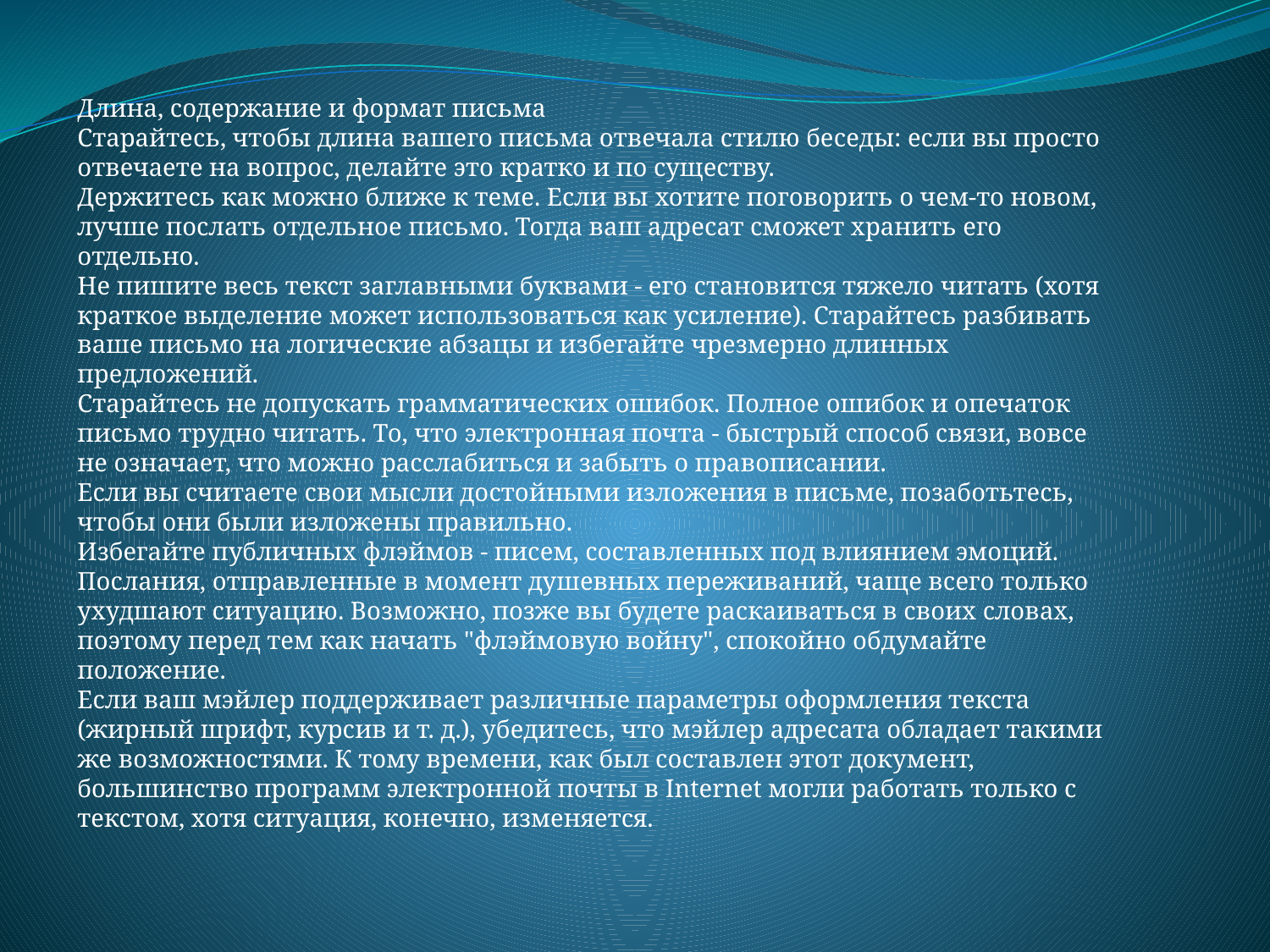

Длина, содержание и формат письма
Старайтесь, чтобы длина вашего письма отвечала стилю беседы: если вы просто отвечаете на вопрос, делайте это кратко и по существу.
Держитесь как можно ближе к теме. Если вы хотите поговорить о чем-то новом, лучше послать отдельное письмо. Тогда ваш адресат сможет хранить его отдельно.
Не пишите весь текст заглавными буквами - его становится тяжело читать (хотя краткое выделение может использоваться как усиление). Старайтесь разбивать ваше письмо на логические абзацы и избегайте чрезмерно длинных предложений.
Старайтесь не допускать грамматических ошибок. Полное ошибок и опечаток письмо трудно читать. То, что электронная почта - быстрый способ связи, вовсе не означает, что можно расслабиться и забыть о правописании.
Если вы считаете свои мысли достойными изложения в письме, позаботьтесь, чтобы они были изложены правильно.
Избегайте публичных флэймов - писем, составленных под влиянием эмоций. Послания, отправленные в момент душевных переживаний, чаще всего только ухудшают ситуацию. Возможно, позже вы будете раскаиваться в своих словах, поэтому перед тем как начать "флэймовую войну", спокойно обдумайте положение.
Если ваш мэйлер поддерживает различные параметры оформления текста (жирный шрифт, курсив и т. д.), убедитесь, что мэйлер адресата обладает такими же возможностями. К тому времени, как был составлен этот документ, большинство программ электронной почты в Internet могли работать только с текстом, хотя ситуация, конечно, изменяется.